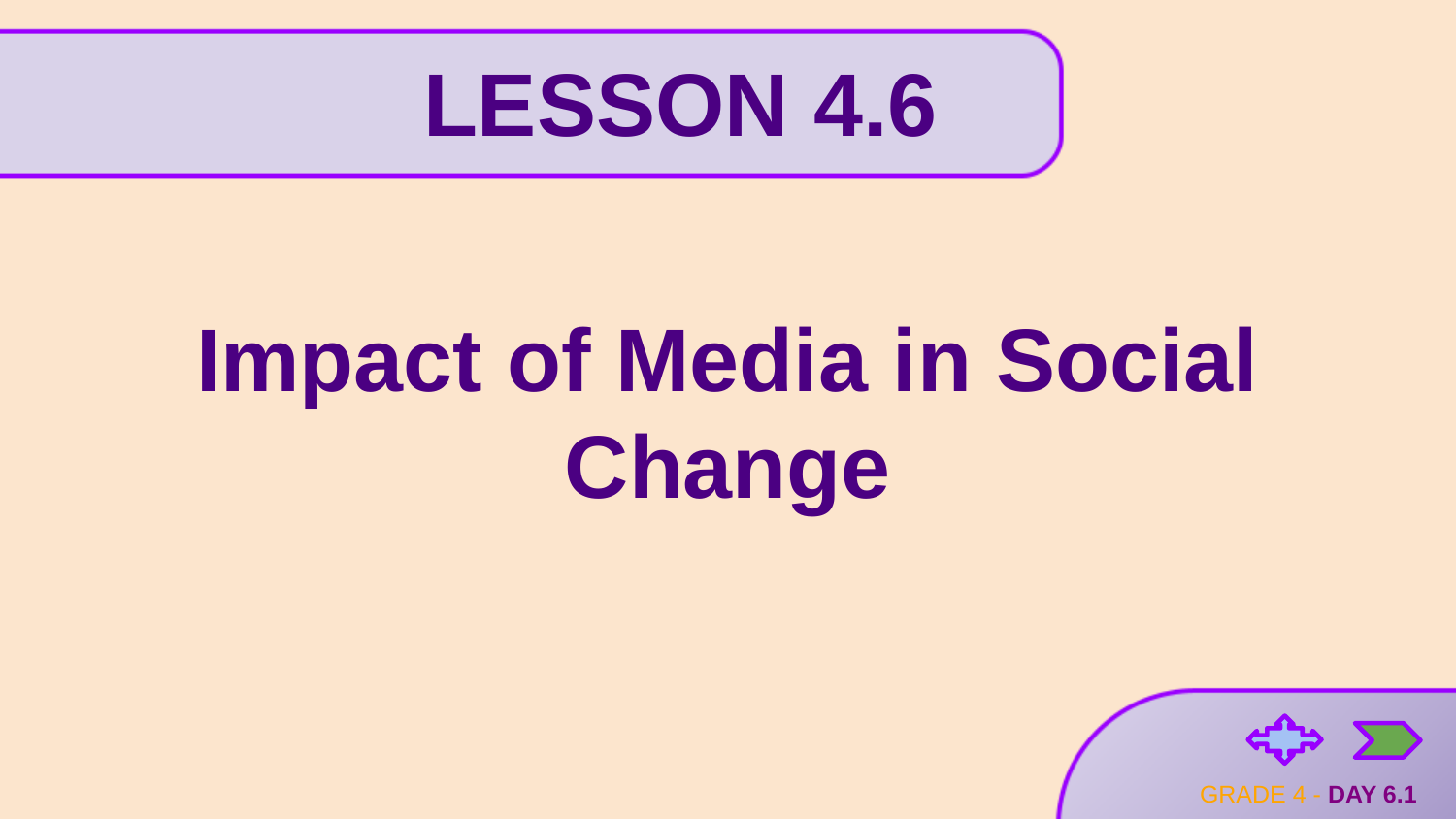

LESSON 4.6
# Impact of Media in Social Change

GRADE 4 - DAY 6.1